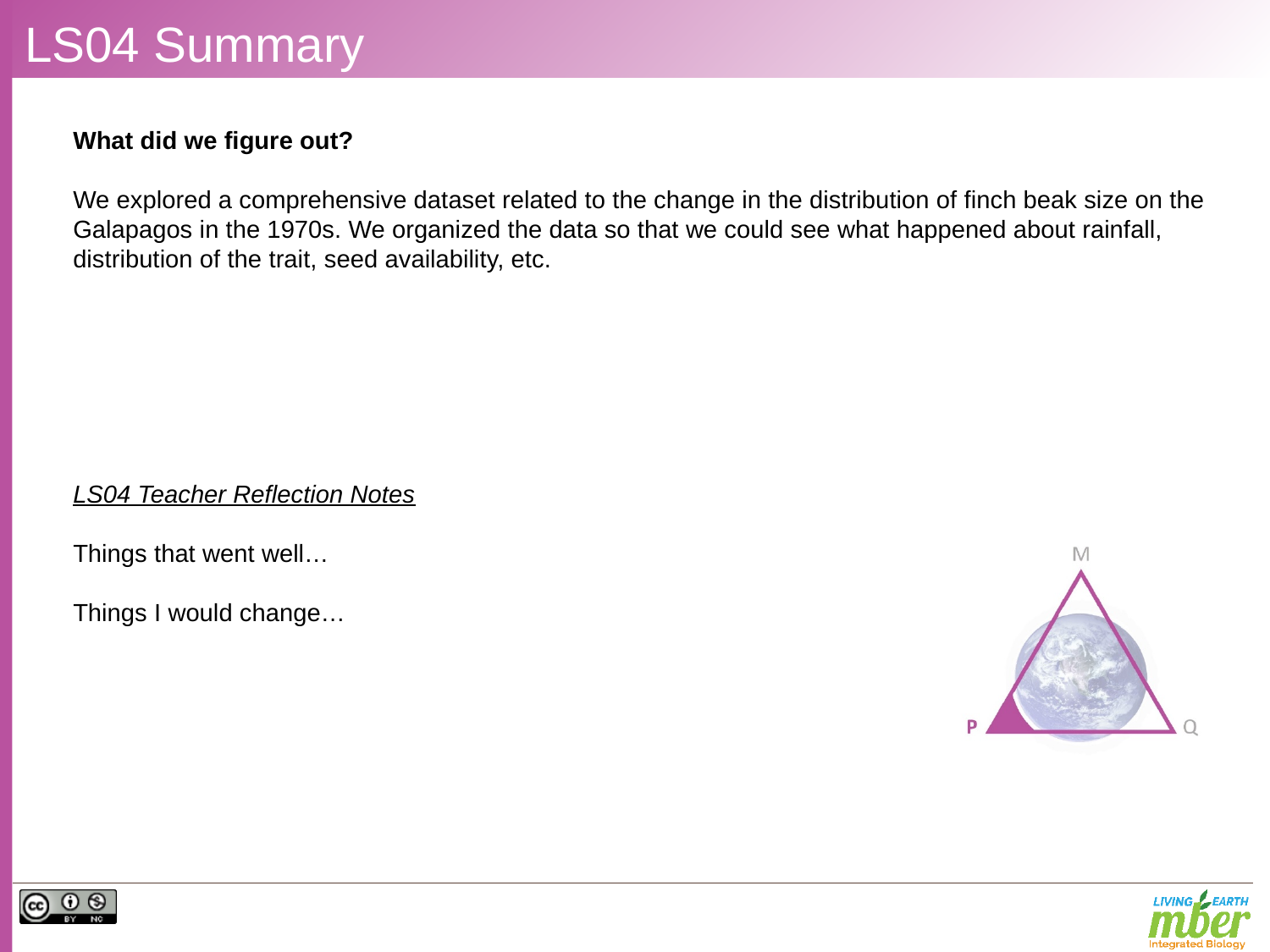

# LS04 Summary
What did we figure out?

We explored a comprehensive dataset related to the change in the distribution of finch beak size on the Galapagos in the 1970s. We organized the data so that we could see what happened about rainfall, distribution of the trait, seed availability, etc.
LS04 Teacher Reflection Notes

Things that went well…

Things I would change…